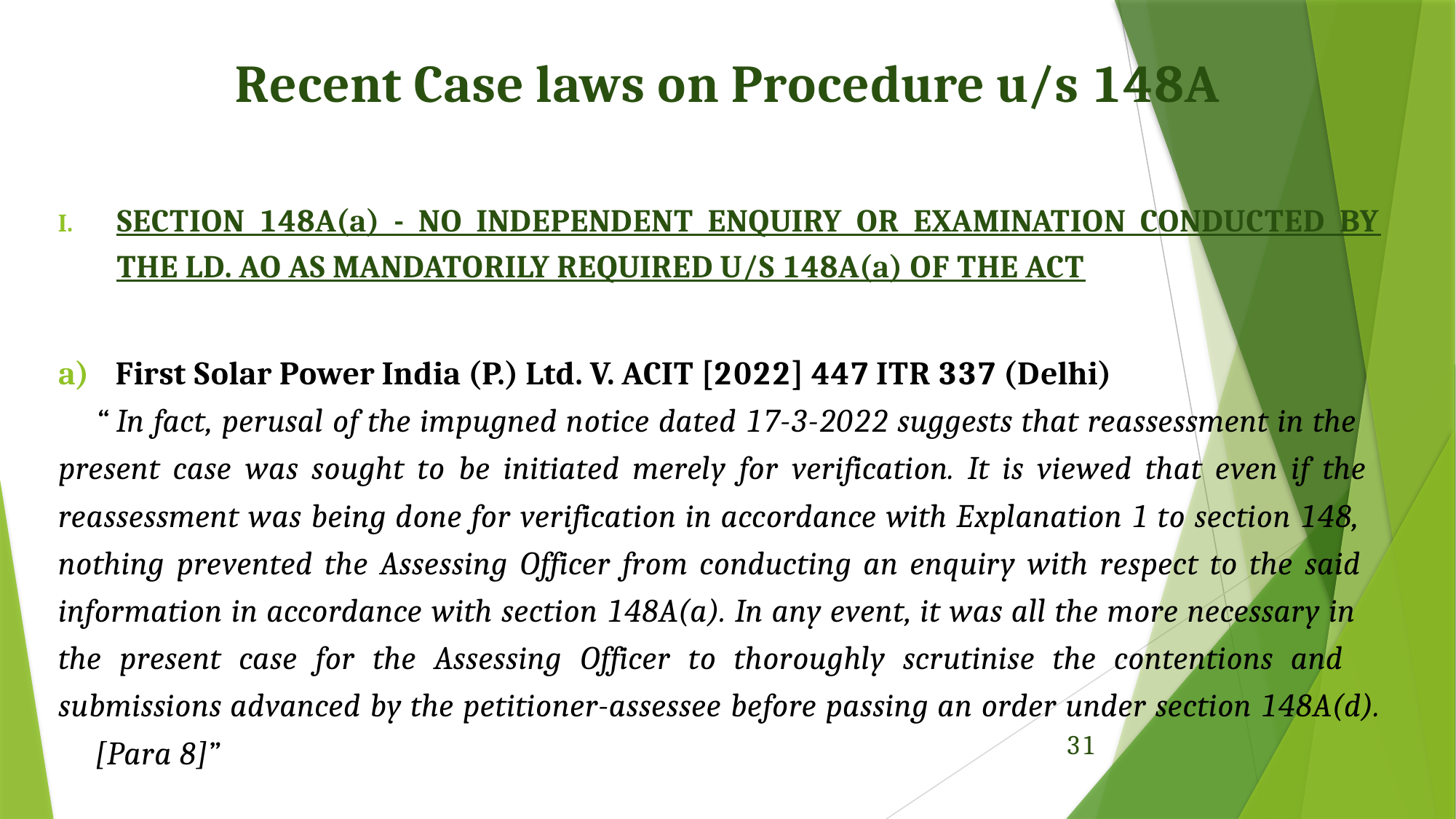

# Recent Case laws on Procedure u/s 148A

SECTION 148A(a) - NO INDEPENDENT ENQUIRY OR EXAMINATION CONDUCTED BY THE LD. AO AS MANDATORILY REQUIRED U/S 148A(a) OF THE ACT

a) 	First Solar Power India (P.) Ltd. V. ACIT [2022] 447 ITR 337 (Delhi)
	“ In fact, perusal of the impugned notice dated 17-3-2022 suggests that reassessment in the 	present case was sought to be initiated merely for verification. It is viewed that even if the 	reassessment was being done for verification in accordance with Explanation 1 to section 148, 	nothing prevented the Assessing Officer from conducting an enquiry with respect to the said 	information in accordance with section 148A(a). In any event, it was all the more necessary in 	the present case for the Assessing Officer to thoroughly scrutinise the contentions and 	submissions advanced by the petitioner-assessee before passing an order under section 148A(d). 	[Para 8]”

31